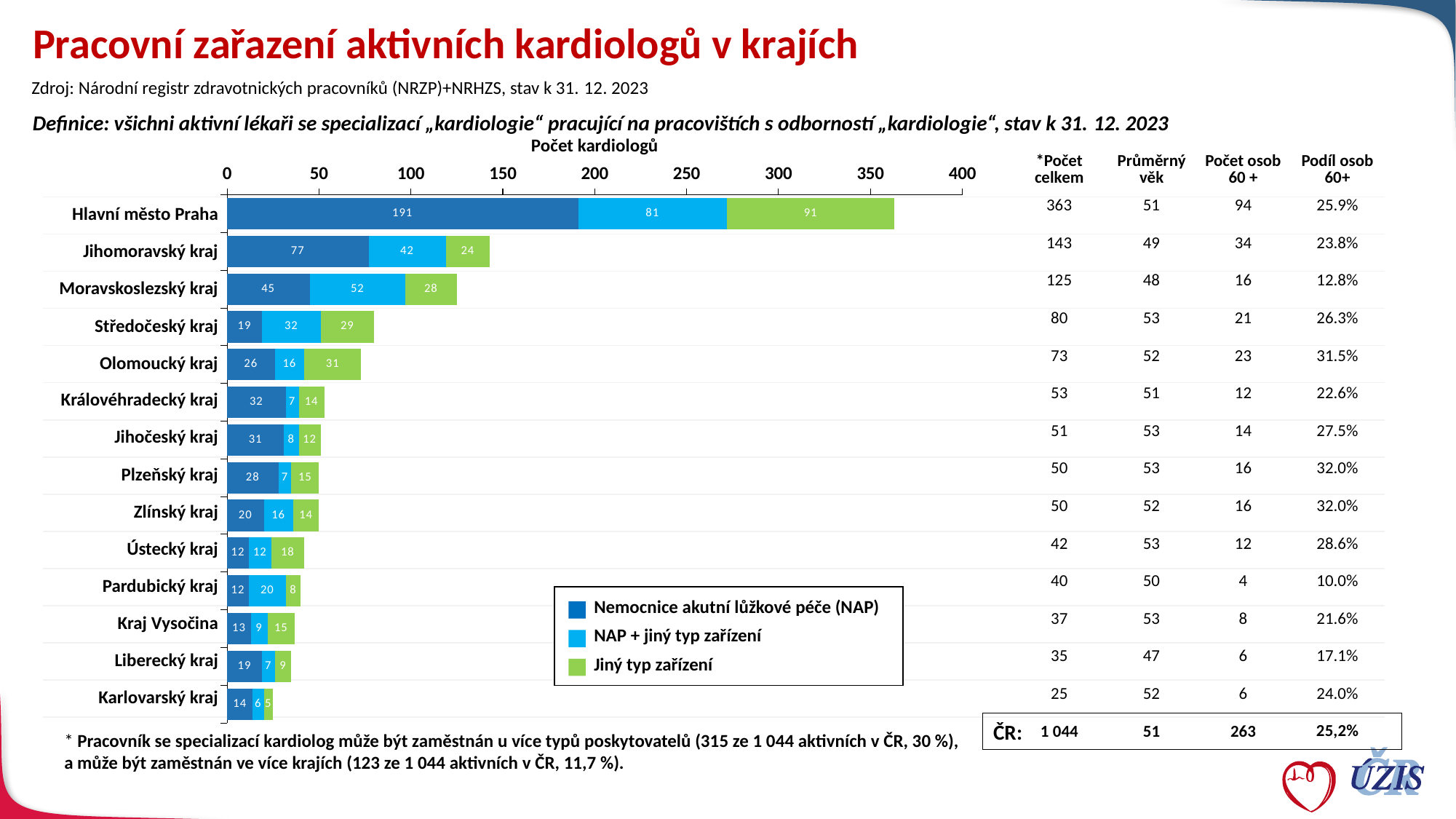

# Pracovní zařazení aktivních kardiologů v krajích
Zdroj: Národní registr zdravotnických pracovníků (NRZP)+NRHZS, stav k 31. 12. 2023
Definice: všichni aktivní lékaři se specializací „kardiologie“ pracující na pracovištích s odborností „kardiologie“, stav k 31. 12. 2023
| \*Počet celkem | Průměrný věk | Počet osob 60 + | Podíl osob 60+ |
| --- | --- | --- | --- |
| 363 | 51 | 94 | 25.9% |
| 143 | 49 | 34 | 23.8% |
| 125 | 48 | 16 | 12.8% |
| 80 | 53 | 21 | 26.3% |
| 73 | 52 | 23 | 31.5% |
| 53 | 51 | 12 | 22.6% |
| 51 | 53 | 14 | 27.5% |
| 50 | 53 | 16 | 32.0% |
| 50 | 52 | 16 | 32.0% |
| 42 | 53 | 12 | 28.6% |
| 40 | 50 | 4 | 10.0% |
| 37 | 53 | 8 | 21.6% |
| 35 | 47 | 6 | 17.1% |
| 25 | 52 | 6 | 24.0% |
| 1 044 | 51 | 263 | 25,2% |
Počet kardiologů

### Chart

| Category | 1_nap | 2_nap+jin | 3_jin |
|---|---|---|---|
| Hlavní město Praha | 191.0 | 81.0 | 91.0 |
| Jihomoravský kraj | 77.0 | 42.0 | 24.0 |
| Moravskoslezský kraj | 45.0 | 52.0 | 28.0 |
| Středočeský kraj | 19.0 | 32.0 | 29.0 |
| Olomoucký kraj | 26.0 | 16.0 | 31.0 |
| Královéhradecký kraj | 32.0 | 7.0 | 14.0 |
| Plzeňský kraj | 31.0 | 8.0 | 12.0 |
| Jihočeský kraj | 28.0 | 7.0 | 15.0 |
| Zlínský kraj | 20.0 | 16.0 | 14.0 |
| Ústecký kraj | 12.0 | 12.0 | 18.0 |
| Pardubický kraj | 12.0 | 20.0 | 8.0 |
| Kraj Vysočina | 13.0 | 9.0 | 15.0 |
| Liberecký kraj | 19.0 | 7.0 | 9.0 |
| Karlovarský kraj | 14.0 | 6.0 | 5.0 |
| Hlavní město Praha |  |
| --- | --- |
| Jihomoravský kraj |  |
| Moravskoslezský kraj |  |
| Středočeský kraj |  |
| Olomoucký kraj |  |
| Královéhradecký kraj |  |
| Jihočeský kraj |  |
| Plzeňský kraj |  |
| Zlínský kraj |  |
| Ústecký kraj |  |
| Pardubický kraj |  |
| Kraj Vysočina |  |
| Liberecký kraj |  |
| Karlovarský kraj |  |

| Nemocnice akutní lůžkové péče (NAP) |
| --- |
| NAP + jiný typ zařízení |
| Jiný typ zařízení |

ČR:
* Pracovník se specializací kardiolog může být zaměstnán u více typů poskytovatelů (315 ze 1 044 aktivních v ČR, 30 %), a může být zaměstnán ve více krajích (123 ze 1 044 aktivních v ČR, 11,7 %).